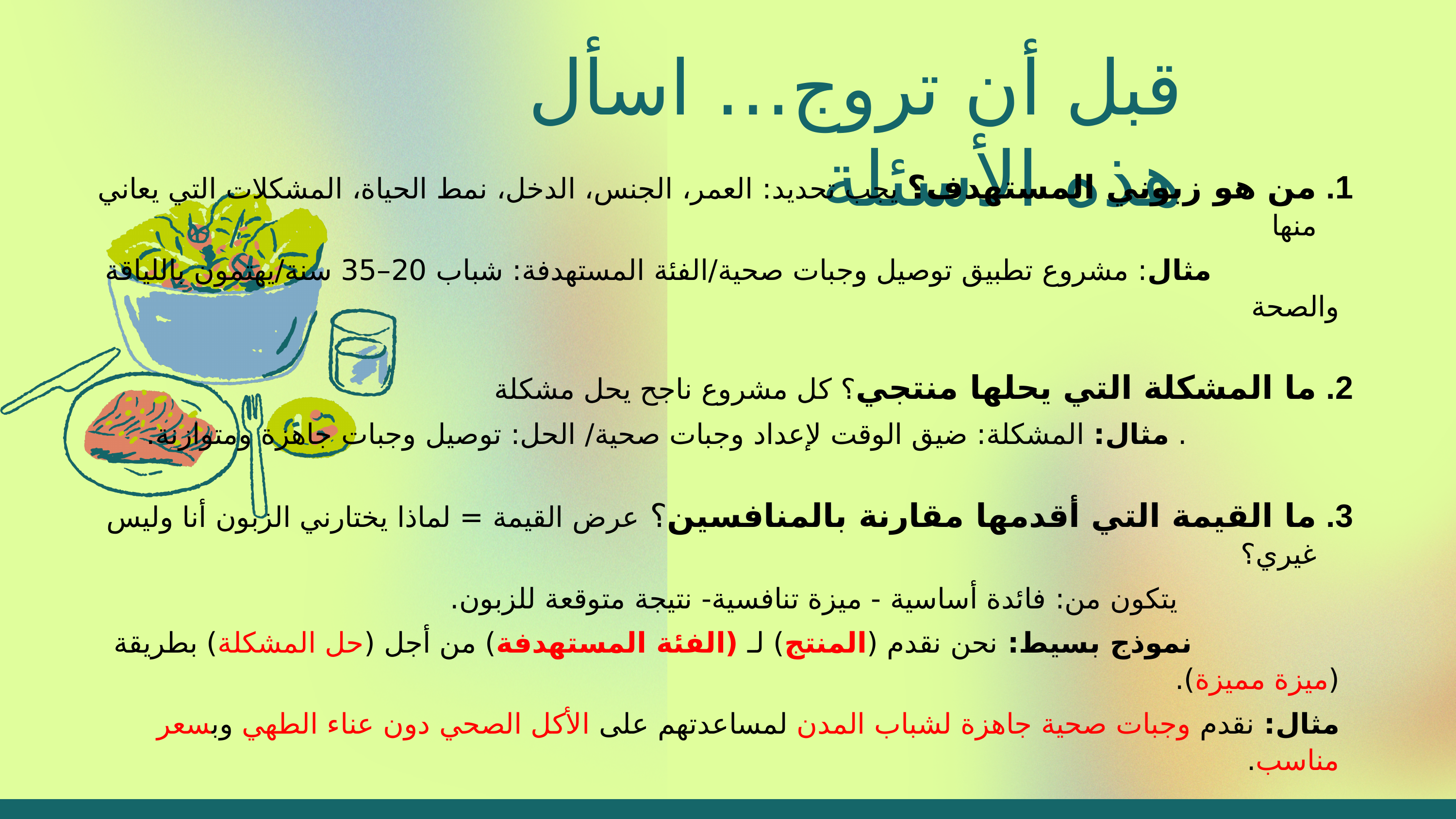

قبل أن تروج… اسأل هذه الأسئلة

من هو زبوني المستهدف؟ يجب تحديد: العمر، الجنس، الدخل، نمط الحياة، المشكلات التي يعاني منها
             مثال: مشروع تطبيق توصيل وجبات صحية/الفئة المستهدفة: شباب 20–35 سنة/يهتمون باللياقة والصحة

ما المشكلة التي يحلها منتجي؟ كل مشروع ناجح يحل مشكلة
                   . مثال: المشكلة: ضيق الوقت لإعداد وجبات صحية/ الحل: توصيل وجبات جاهزة ومتوازنة.

ما القيمة التي أقدمها مقارنة بالمنافسين؟ عرض القيمة = لماذا يختارني الزبون أنا وليس غيري؟
                  يتكون من: فائدة أساسية - ميزة تنافسية- نتيجة متوقعة للزبون.
               نموذج بسيط: نحن نقدم (المنتج) لـ (الفئة المستهدفة) من أجل (حل المشكلة) بطريقة (ميزة مميزة).
مثال: نقدم وجبات صحية جاهزة لشباب المدن لمساعدتهم على الأكل الصحي دون عناء الطهي وبسعر مناسب.

أين يتواجد زبائني؟ (فيسبوك؟ إنستغرام؟ أرض الواقع؟)